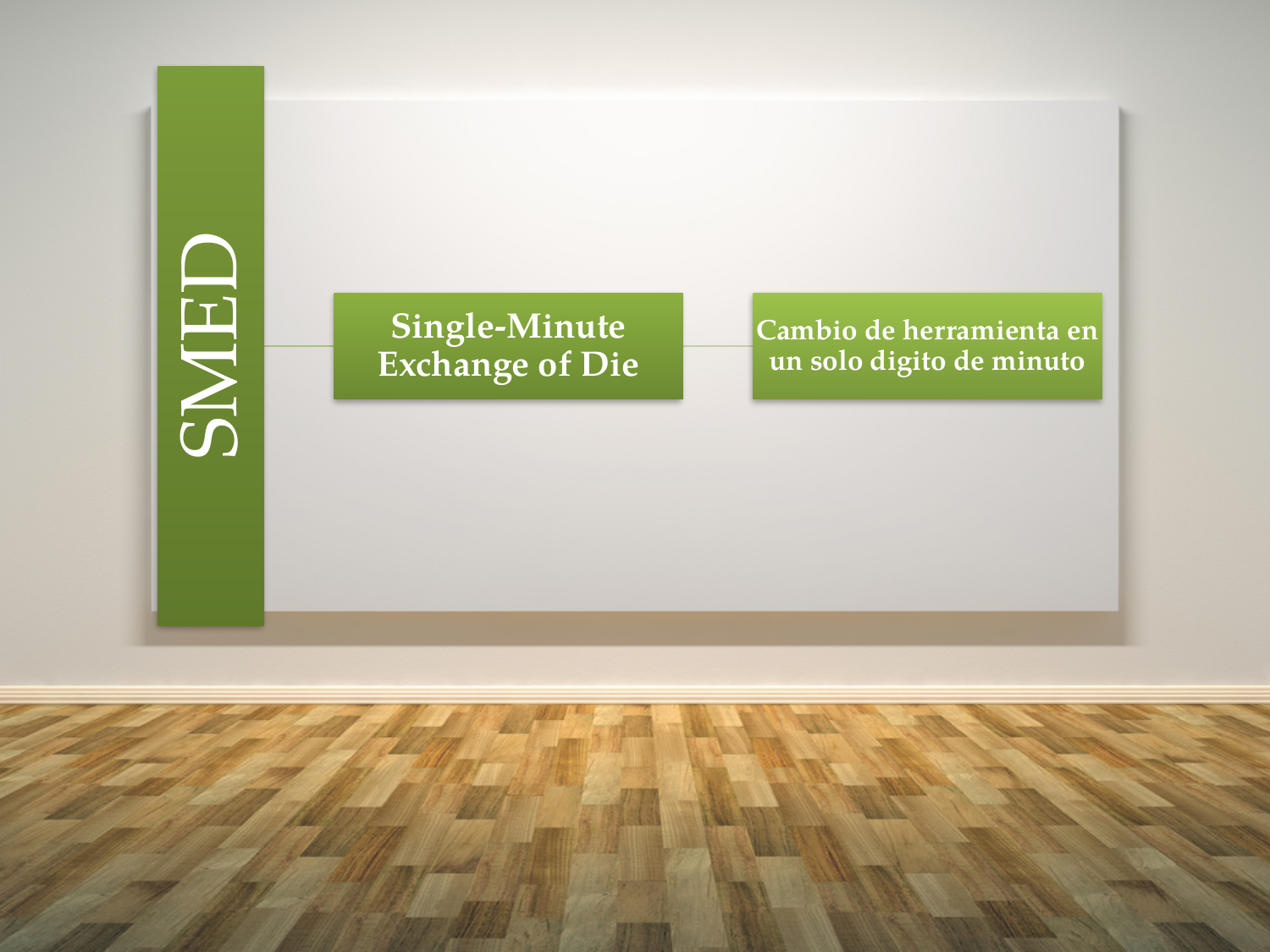

SMED
Single-Minute Exchange of Die
Cambio de herramienta en un solo digito de minuto